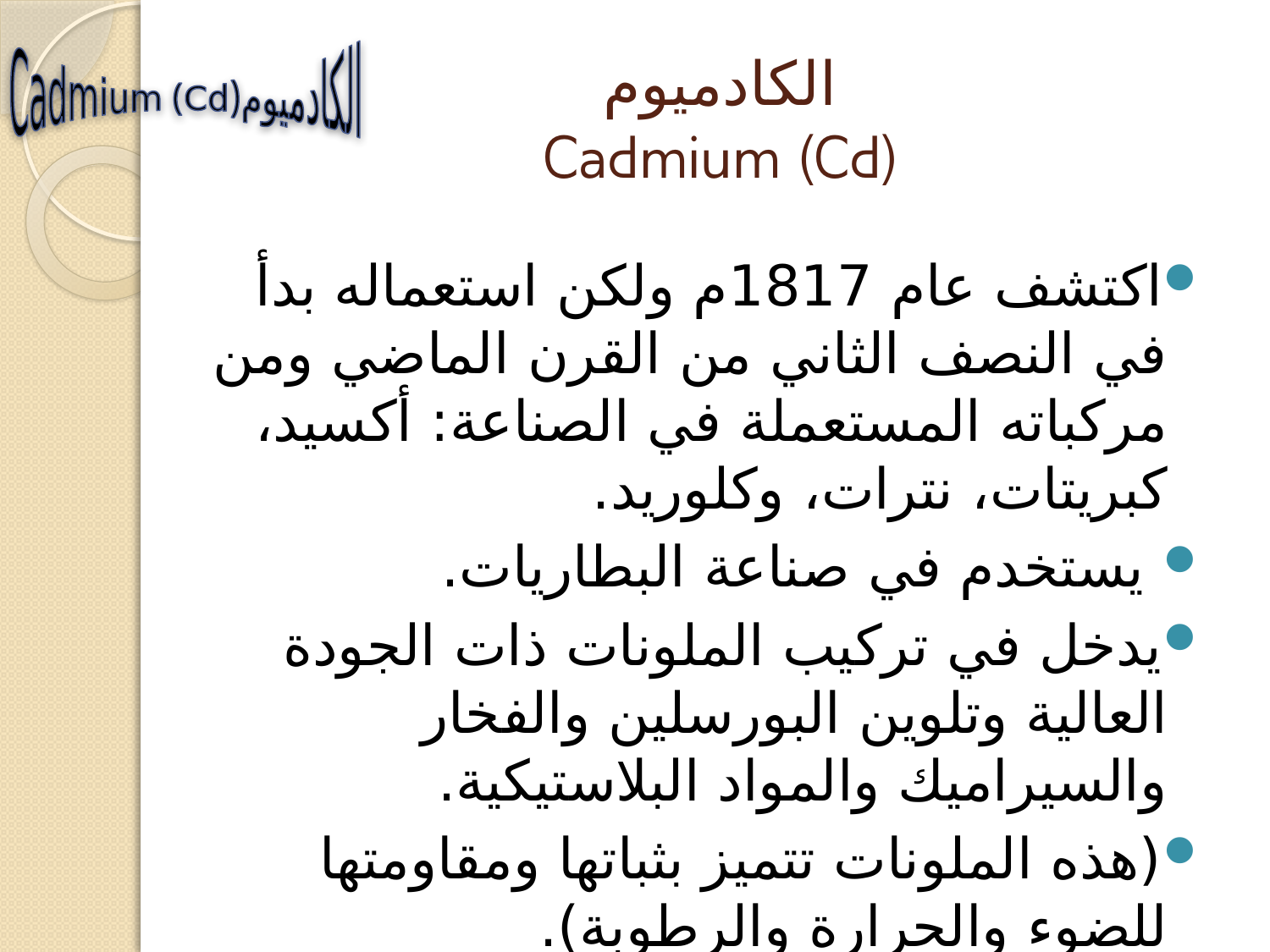

الكادميوم
Cadmium (Cd)
# الكادميوم Cadmium (Cd)
اكتشف عام 1817م ولكن استعماله بدأ في النصف الثاني من القرن الماضي ومن مركباته المستعملة في الصناعة: أكسيد، كبريتات، نترات، وكلوريد.
 يستخدم في صناعة البطاريات.
يدخل في تركيب الملونات ذات الجودة العالية وتلوين البورسلين والفخار والسيراميك والمواد البلاستيكية.
(هذه الملونات تتميز بثباتها ومقاومتها للضوء والحرارة والرطوبة).